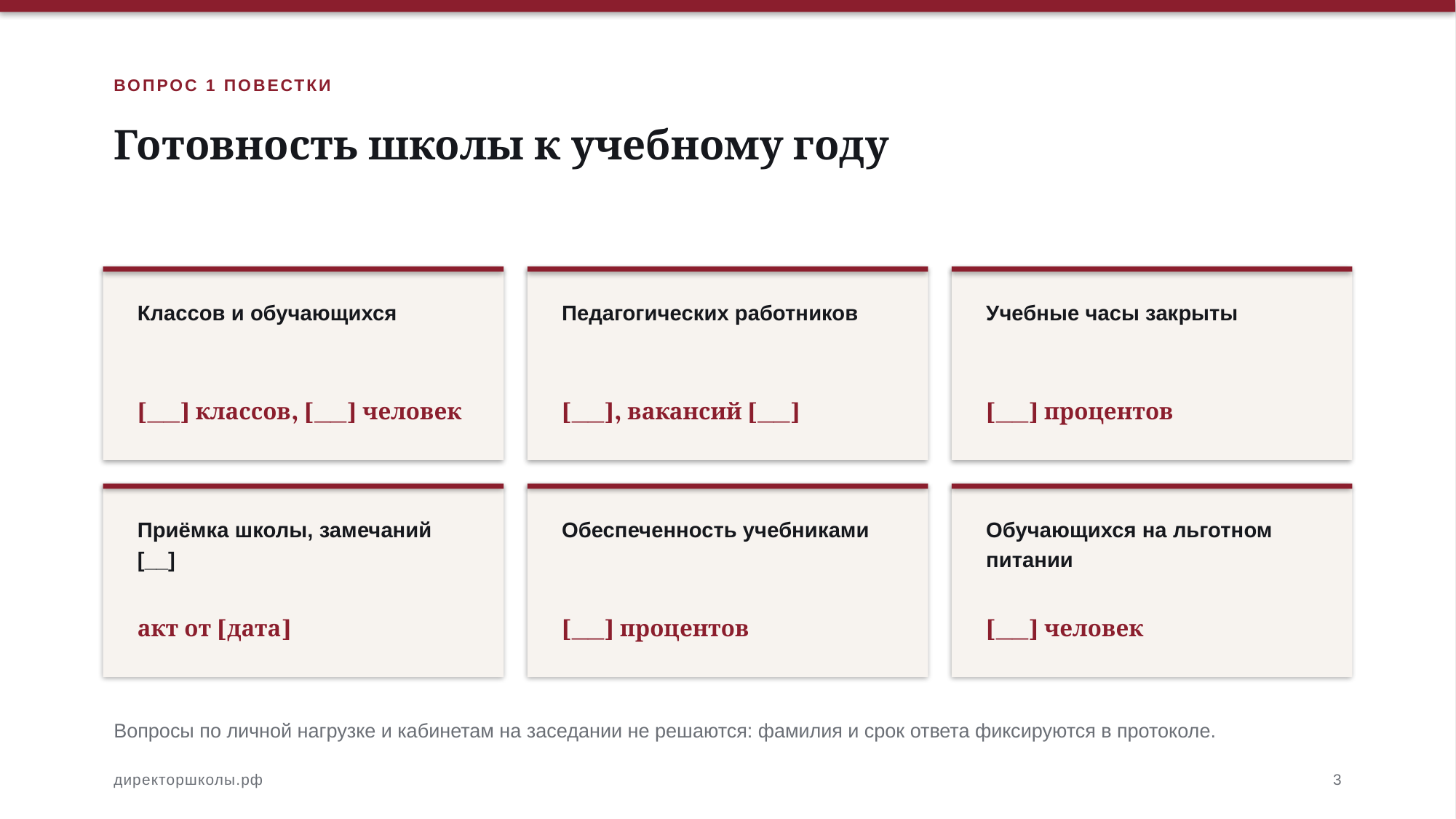

ВОПРОС 1 ПОВЕСТКИ
Готовность школы к учебному году

Классов и обучающихся
Педагогических работников
Учебные часы закрыты
[__] классов, [__] человек
[__], вакансий [__]
[__] процентов

Приёмка школы, замечаний [__]
Обеспеченность учебниками
Обучающихся на льготном питании
акт от [дата]
[__] процентов
[__] человек
Вопросы по личной нагрузке и кабинетам на заседании не решаются: фамилия и срок ответа фиксируются в протоколе.
директоршколы.рф
3